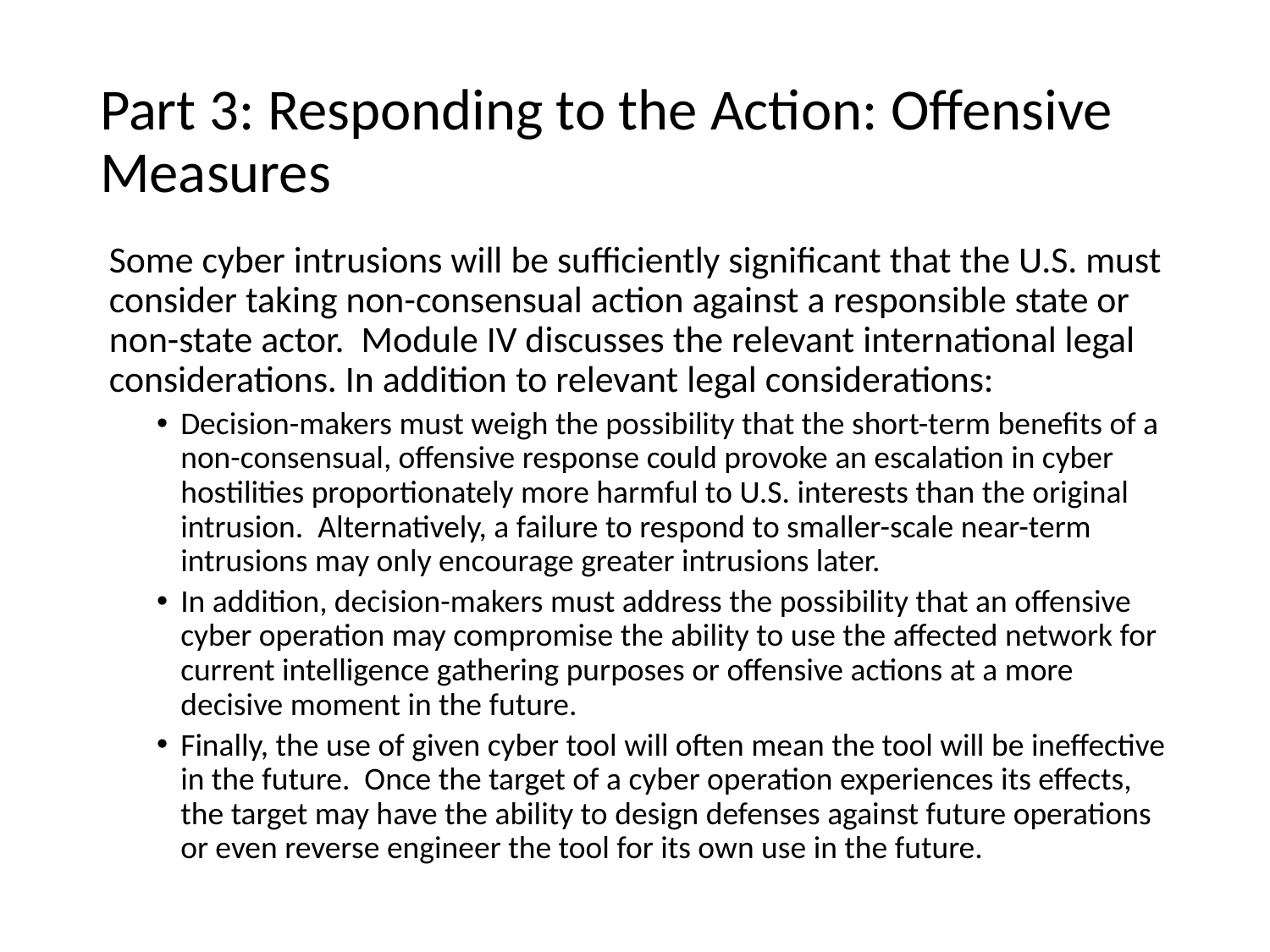

# Part 3: Responding to the Action: Offensive Measures
Some cyber intrusions will be sufficiently significant that the U.S. must consider taking non-consensual action against a responsible state or non-state actor.  Module IV discusses the relevant international legal considerations. In addition to relevant legal considerations:
Decision-makers must weigh the possibility that the short-term benefits of a non-consensual, offensive response could provoke an escalation in cyber hostilities proportionately more harmful to U.S. interests than the original intrusion.  Alternatively, a failure to respond to smaller-scale near-term intrusions may only encourage greater intrusions later.
In addition, decision-makers must address the possibility that an offensive cyber operation may compromise the ability to use the affected network for current intelligence gathering purposes or offensive actions at a more decisive moment in the future.
Finally, the use of given cyber tool will often mean the tool will be ineffective in the future.  Once the target of a cyber operation experiences its effects, the target may have the ability to design defenses against future operations or even reverse engineer the tool for its own use in the future.